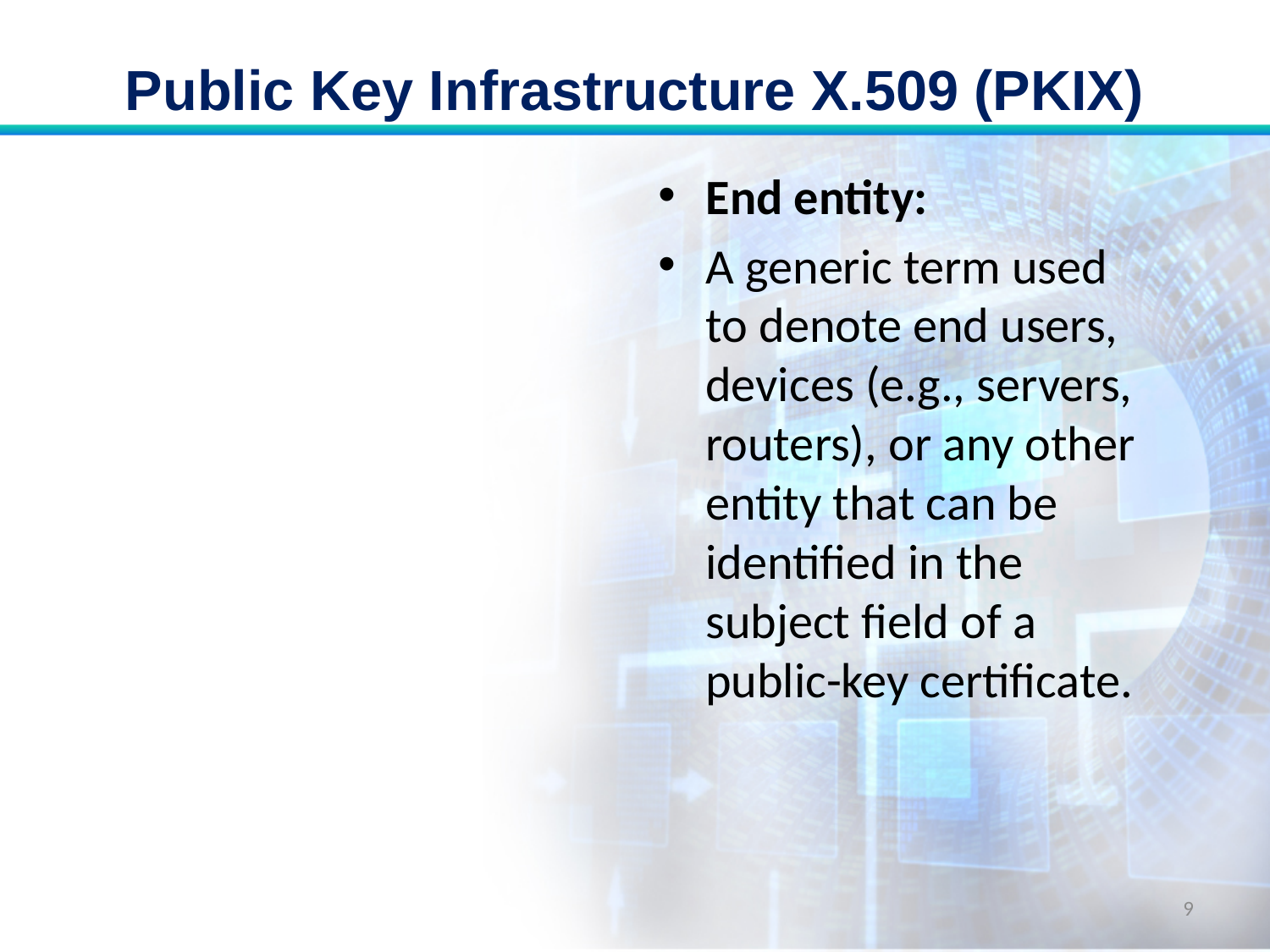

# Public Key Infrastructure X.509 (PKIX)
End entity:
A generic term used to denote end users, devices (e.g., servers, routers), or any other entity that can be identified in the subject field of a public-key certificate.
9